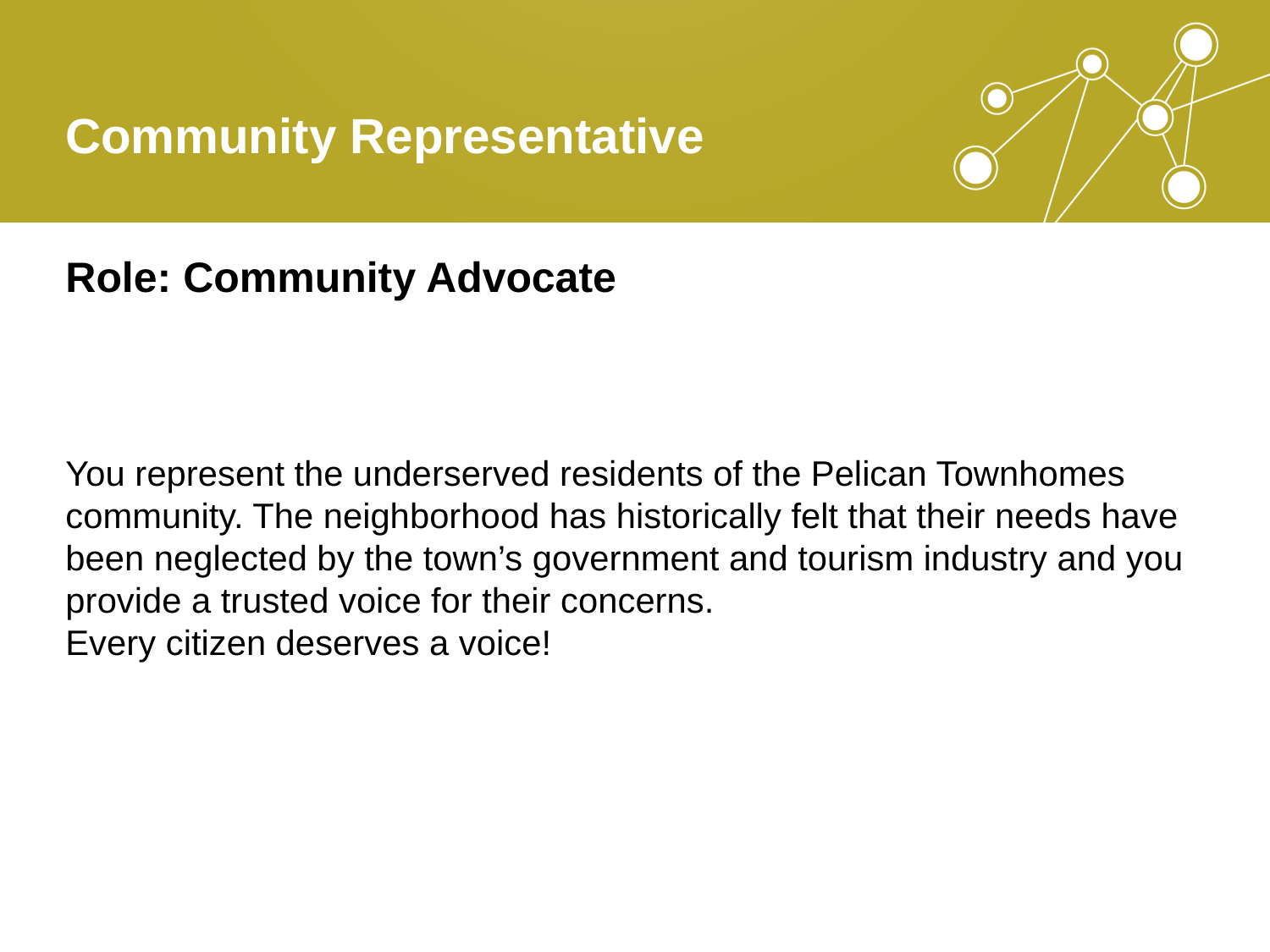

# Community Representative
Role: Community Advocate

You represent the underserved residents of the Pelican Townhomes community. The neighborhood has historically felt that their needs have been neglected by the town’s government and tourism industry and you provide a trusted voice for their concerns.
Every citizen deserves a voice!